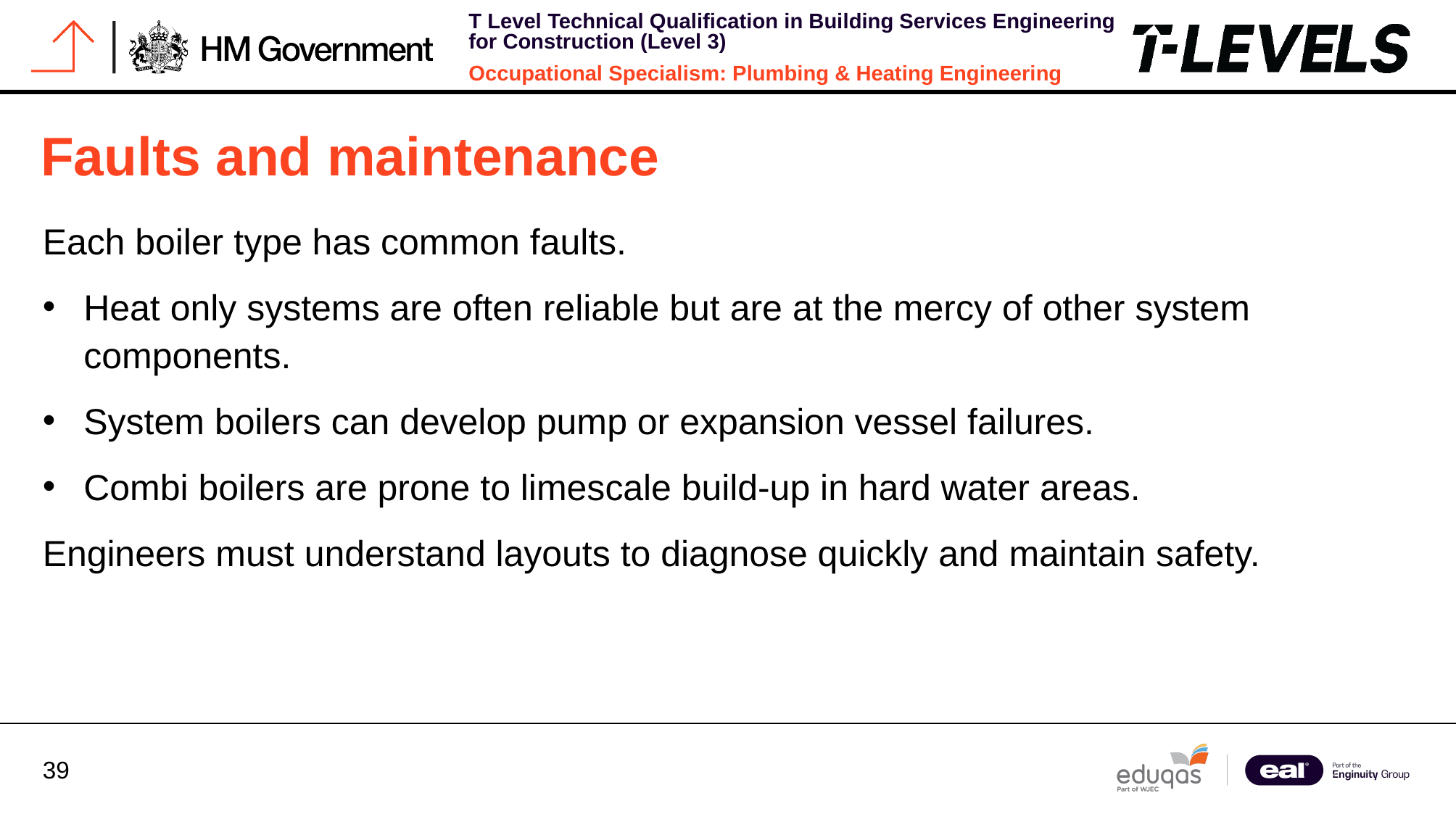

# Faults and maintenance
Each boiler type has common faults.
Heat only systems are often reliable but are at the mercy of other system components.
System boilers can develop pump or expansion vessel failures.
Combi boilers are prone to limescale build-up in hard water areas.
Engineers must understand layouts to diagnose quickly and maintain safety.